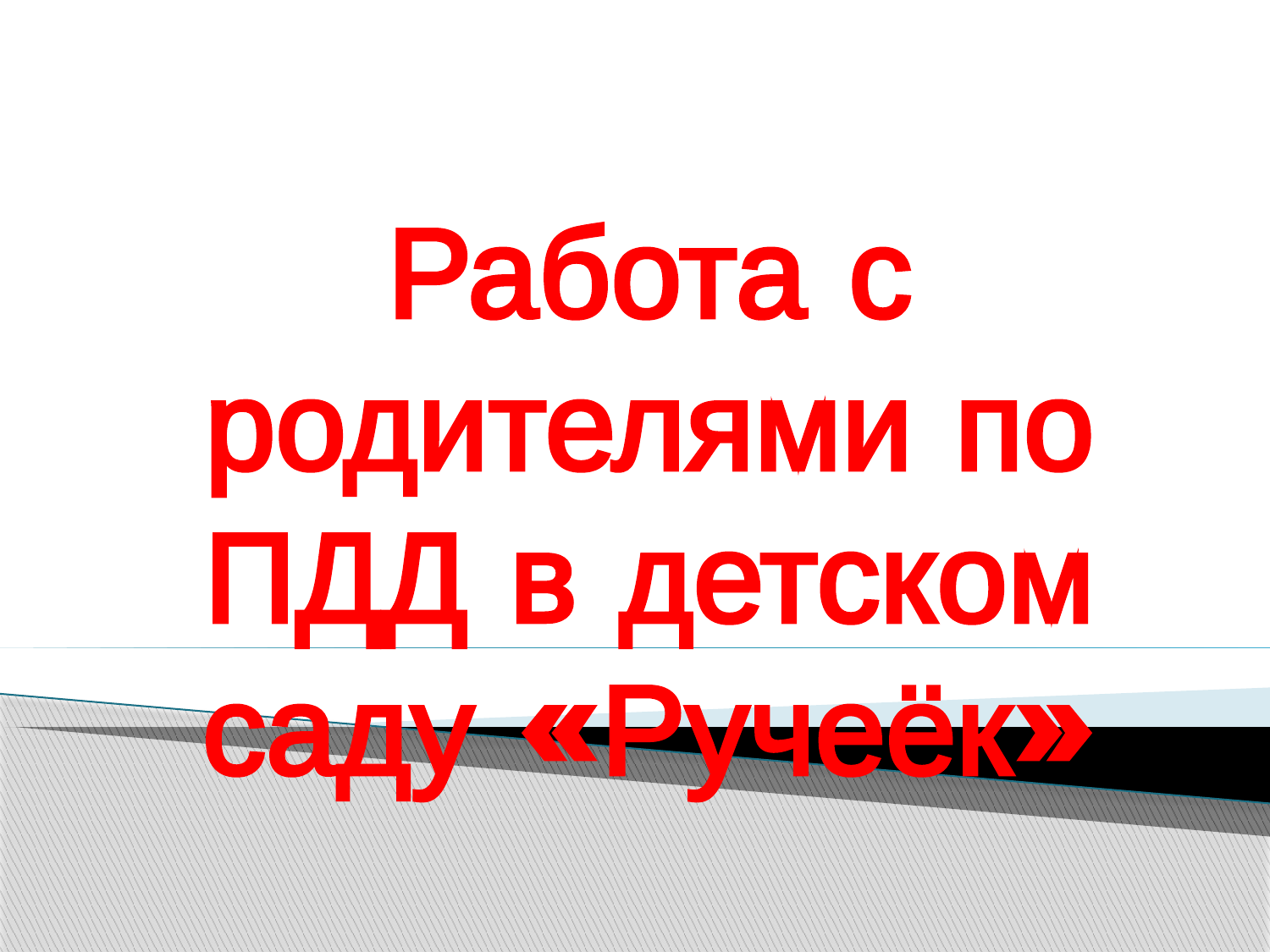

# Работа с родителями по ПДД в детском саду «Ручеёк»